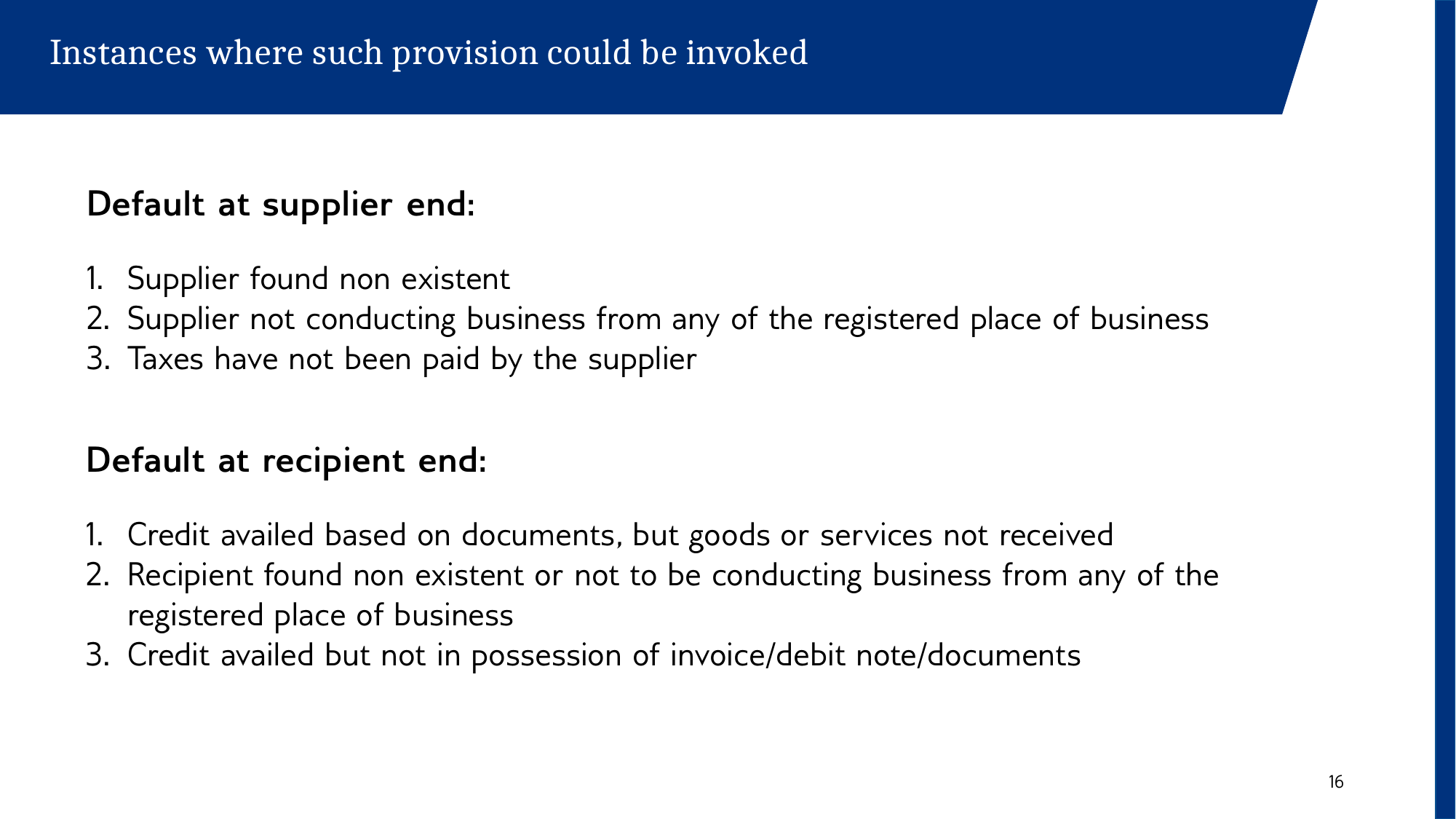

Instances where such provision could be invoked
Default at supplier end:

Supplier found non existent
Supplier not conducting business from any of the registered place of business
Taxes have not been paid by the supplier

Default at recipient end:

Credit availed based on documents, but goods or services not received
Recipient found non existent or not to be conducting business from any of the registered place of business
Credit availed but not in possession of invoice/debit note/documents

16